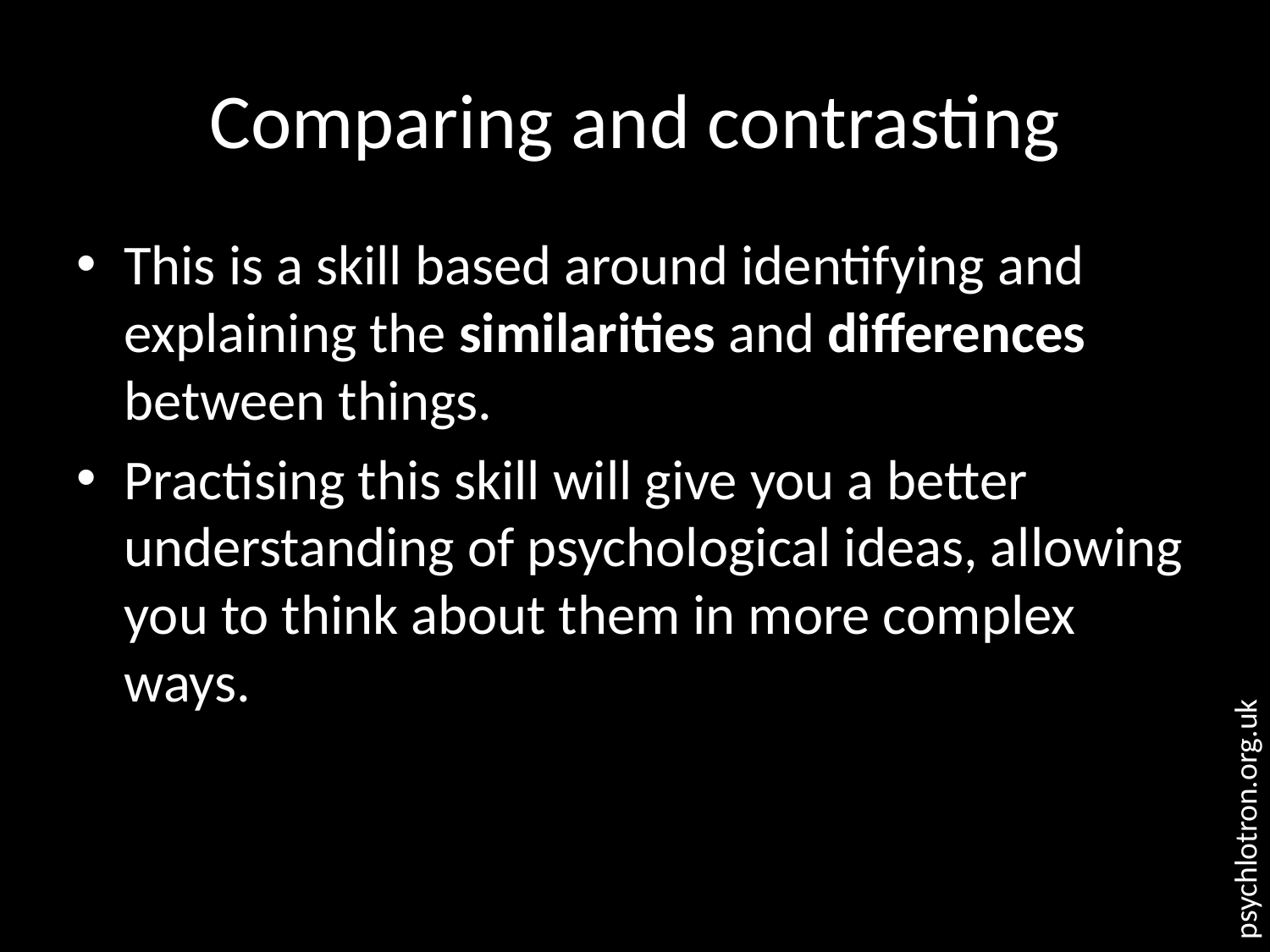

# Comparing and contrasting
This is a skill based around identifying and explaining the similarities and differences between things.
Practising this skill will give you a better understanding of psychological ideas, allowing you to think about them in more complex ways.